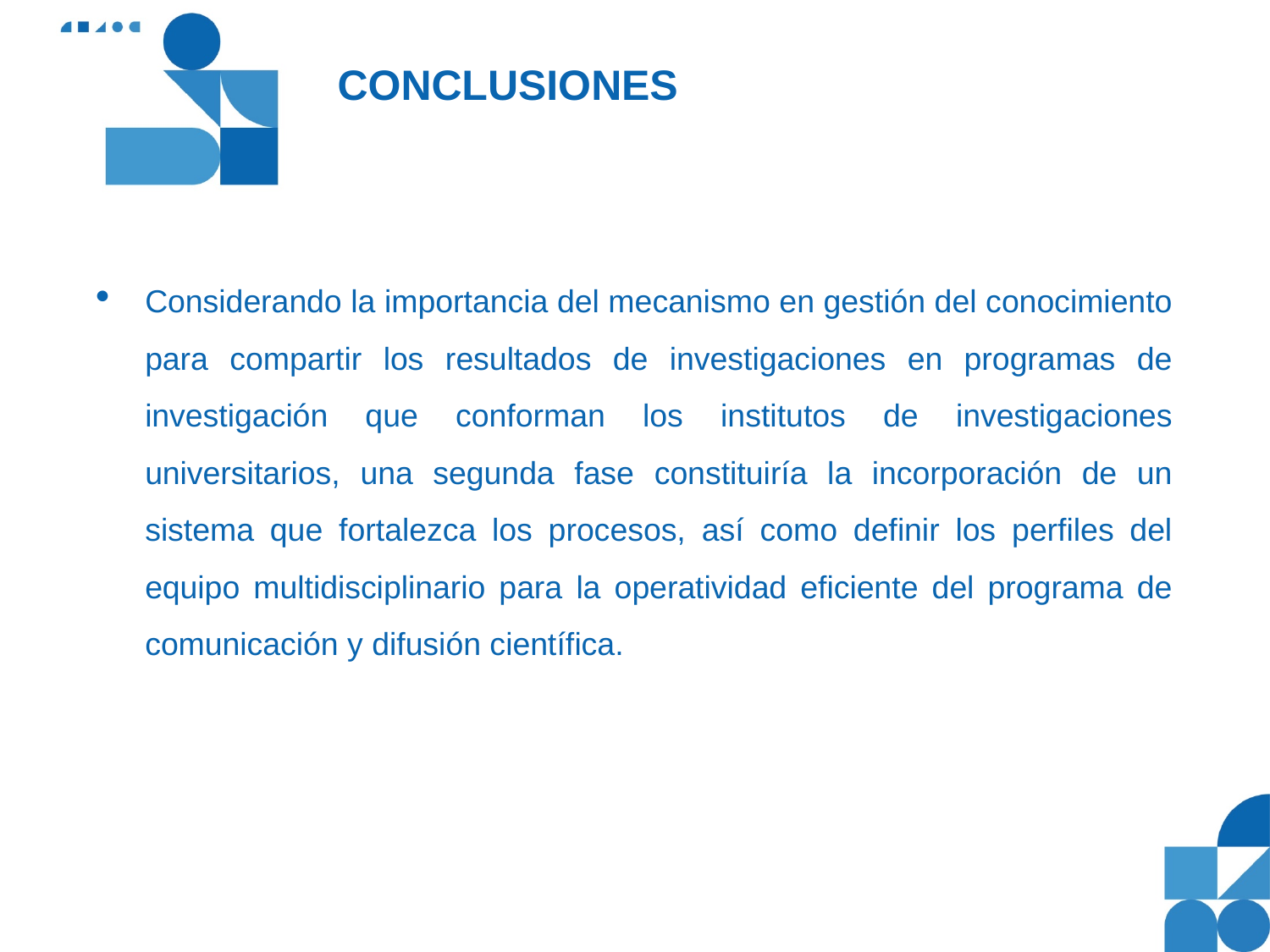

# CONCLUSIONES
Considerando la importancia del mecanismo en gestión del conocimiento para compartir los resultados de investigaciones en programas de investigación que conforman los institutos de investigaciones universitarios, una segunda fase constituiría la incorporación de un sistema que fortalezca los procesos, así como definir los perfiles del equipo multidisciplinario para la operatividad eficiente del programa de comunicación y difusión científica.